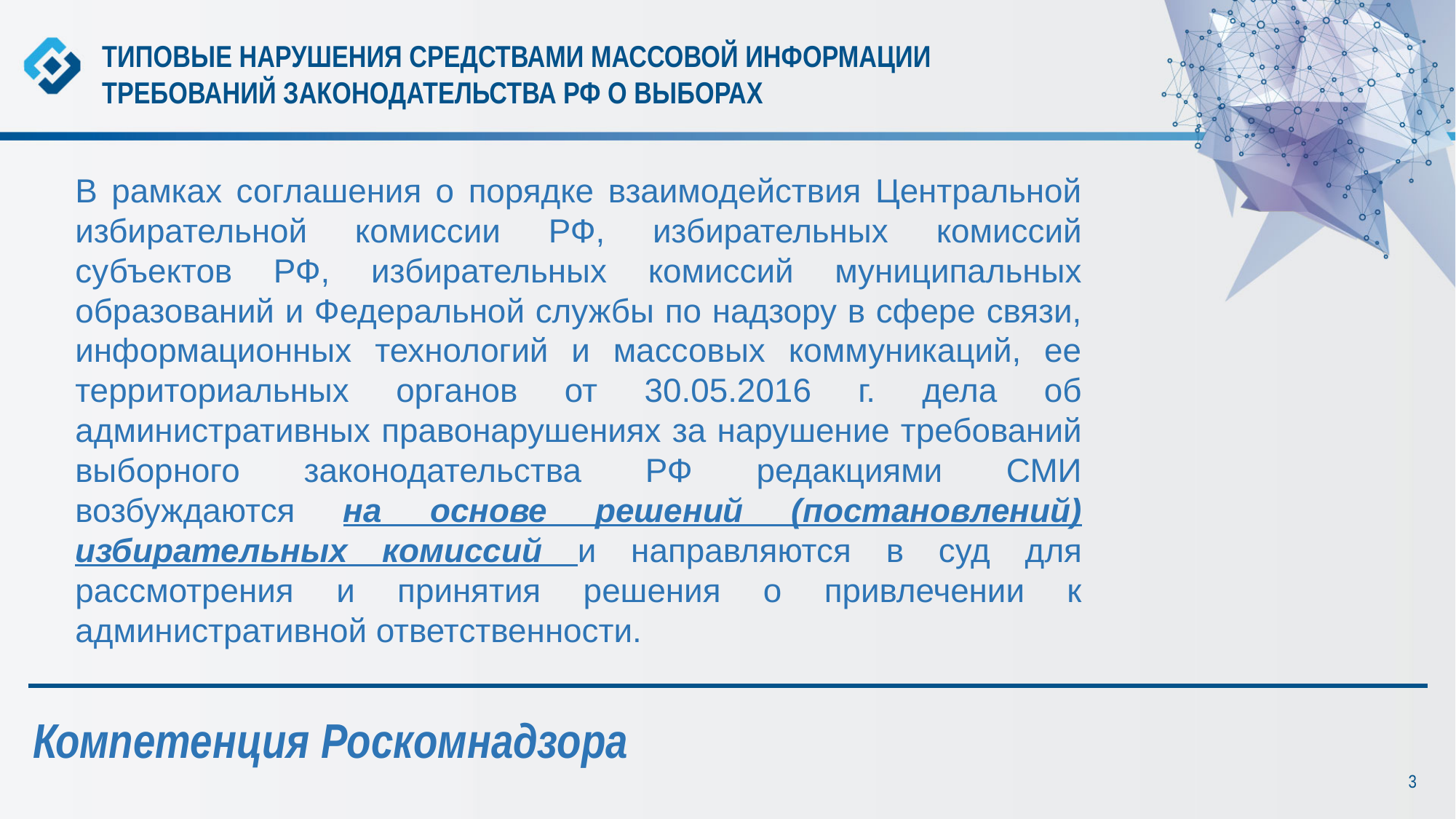

ТИПОВЫЕ НАРУШЕНИЯ СРЕДСТВАМИ МАССОВОЙ ИНФОРМАЦИИ
ТРЕБОВАНИЙ ЗАКОНОДАТЕЛЬСТВА РФ О ВЫБОРАХ
В рамках соглашения о порядке взаимодействия Центральной избирательной комиссии РФ, избирательных комиссий субъектов РФ, избирательных комиссий муниципальных образований и Федеральной службы по надзору в сфере связи, информационных технологий и массовых коммуникаций, ее территориальных органов от 30.05.2016 г. дела об административных правонарушениях за нарушение требований выборного законодательства РФ редакциями СМИ возбуждаются на основе решений (постановлений) избирательных комиссий и направляются в суд для рассмотрения и принятия решения о привлечении к административной ответственности.
Компетенция Роскомнадзора
3